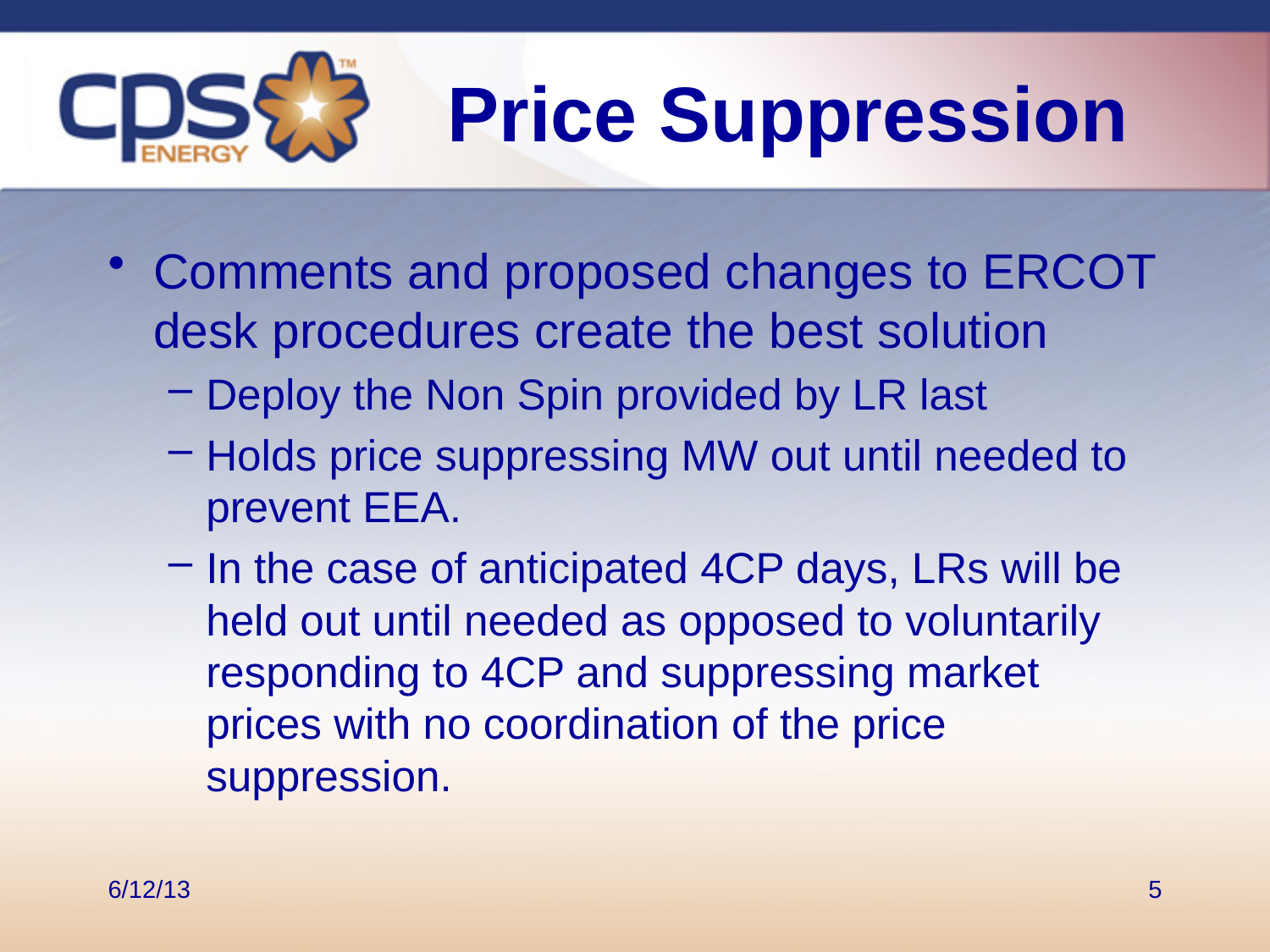

# Price Suppression
Comments and proposed changes to ERCOT desk procedures create the best solution
Deploy the Non Spin provided by LR last
Holds price suppressing MW out until needed to prevent EEA.
In the case of anticipated 4CP days, LRs will be held out until needed as opposed to voluntarily responding to 4CP and suppressing market prices with no coordination of the price suppression.
6/12/13
5